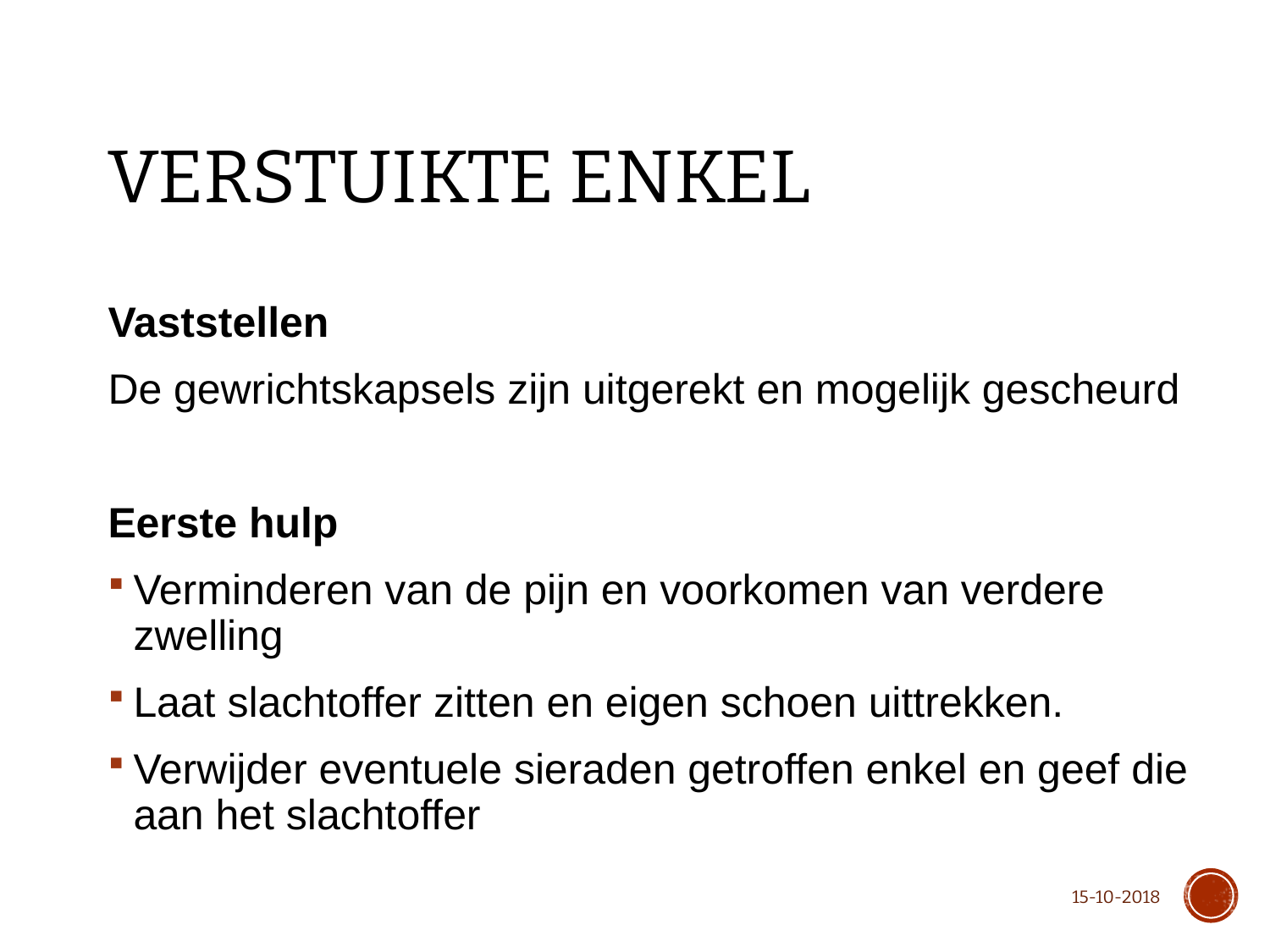

# Verstuikte enkel
Vaststellen
De gewrichtskapsels zijn uitgerekt en mogelijk gescheurd

Eerste hulp
Verminderen van de pijn en voorkomen van verdere zwelling
Laat slachtoffer zitten en eigen schoen uittrekken.
Verwijder eventuele sieraden getroffen enkel en geef die aan het slachtoffer

15-10-2018